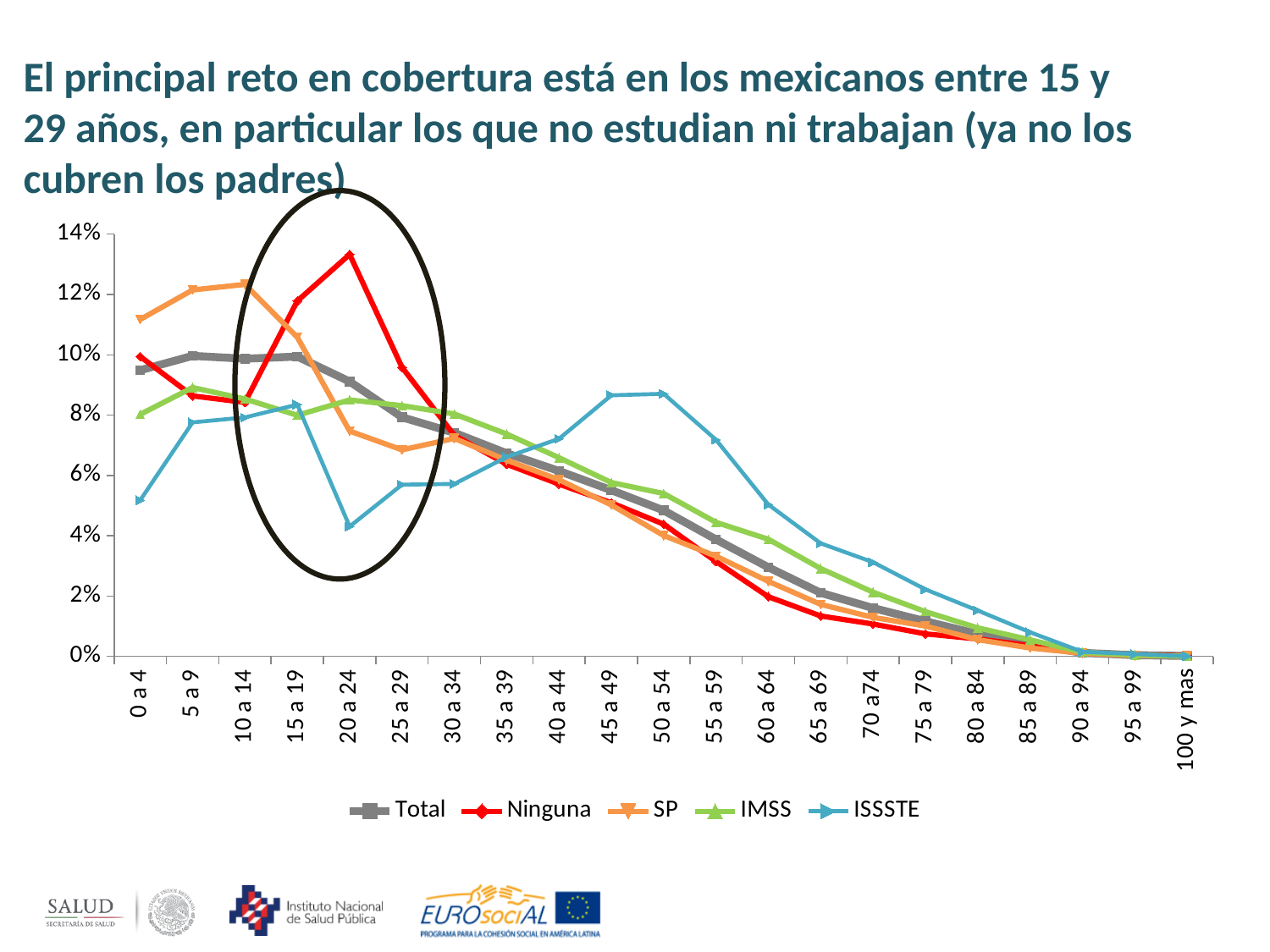

# El principal reto en cobertura está en los mexicanos entre 15 y 29 años, en particular los que no estudian ni trabajan (ya no los cubren los padres)

### Chart

| Category | Total | Ninguna | SP | IMSS | ISSSTE |
|---|---|---|---|---|---|
| 0 a 4 | 0.0949035 | 0.0994305 | 0.11174350000000002 | 0.0802746 | 0.0518062 |
| 5 a 9 | 0.09965730000000021 | 0.08639350000000001 | 0.12152180000000008 | 0.08915060000000007 | 0.07760040000000001 |
| 10 a 14 | 0.09871690000000015 | 0.08423140000000003 | 0.1233593 | 0.08536350000000001 | 0.07923970000000001 |
| 15 a 19 | 0.0994338 | 0.1178541 | 0.10584020000000002 | 0.07996070000000008 | 0.08349230000000005 |
| 20 a 24 | 0.0911441 | 0.1333055 | 0.07472940000000008 | 0.08504990000000003 | 0.0430615 |
| 25 a 29 | 0.07931970000000009 | 0.09587090000000002 | 0.068495 | 0.08315100000000011 | 0.05696740000000002 |
| 30 a 34 | 0.07414200000000001 | 0.073292 | 0.0722857 | 0.0803894 | 0.05719360000000007 |
| 35 a 39 | 0.0673423 | 0.0637249 | 0.06506450000000001 | 0.0737435 | 0.06614129999999999 |
| 40 a 44 | 0.061483 | 0.057122 | 0.0585708 | 0.0658988 | 0.07216760000000008 |
| 45 a 49 | 0.05509550000000001 | 0.050929599999999985 | 0.050212600000000066 | 0.057660400000000056 | 0.0865897 |
| 50 a 54 | 0.048401099999999996 | 0.0438428 | 0.0400739 | 0.05401590000000007 | 0.08708550000000001 |
| 55 a 59 | 0.0387734 | 0.0314562 | 0.03323410000000001 | 0.04444450000000001 | 0.0718379 |
| 60 a 64 | 0.0295382 | 0.019773100000000023 | 0.024876200000000025 | 0.03883920000000004 | 0.05034730000000001 |
| 65 a 69 | 0.0210627 | 0.013397299999999996 | 0.017246 | 0.0291259 | 0.03746730000000006 |
| 70 a74 | 0.0160318 | 0.010721000000000001 | 0.0129378 | 0.0212845 | 0.031223200000000045 |
| 75 a 79 | 0.0116462 | 0.0074644 | 0.0100615 | 0.0148375 | 0.02221130000000005 |
| 80 a 84 | 0.007407600000000012 | 0.005766400000000001 | 0.0055499000000000034 | 0.009454000000000011 | 0.015201 |
| 85 a 89 | 0.004170700000000006 | 0.003573700000000005 | 0.0027806000000000046 | 0.005492500000000005 | 0.007987500000000003 |
| 90 a 94 | 0.0011762000000000016 | 0.0011371000000000013 | 0.0010179 | 0.0013625000000000013 | 0.001524000000000002 |
| 95 a 99 | 0.00040660000000000023 | 0.0005040000000000006 | 0.00024100000000000006 | 0.00045100000000000034 | 0.0007829000000000007 |
| 100 y mas | 0.00014730000000000003 | 0.00020940000000000002 | 0.00015830000000000016 | 4.9900000000000095e-05 | 7.240000000000015e-05 |